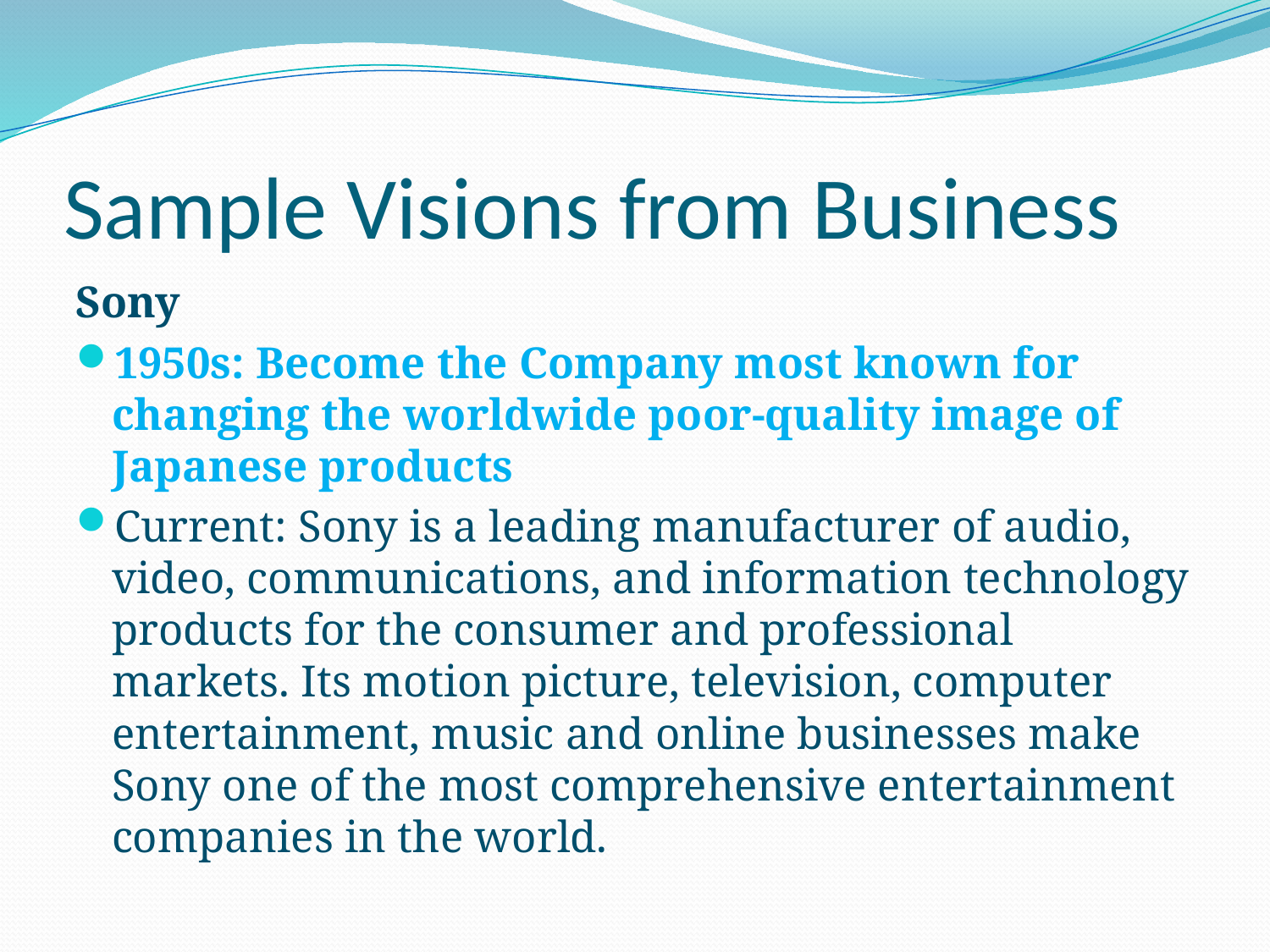

# Sample Visions from Business
Sony
1950s: Become the Company most known for changing the worldwide poor-quality image of Japanese products
Current: Sony is a leading manufacturer of audio, video, communications, and information technology products for the consumer and professional markets. Its motion picture, television, computer entertainment, music and online businesses make Sony one of the most comprehensive entertainment companies in the world.